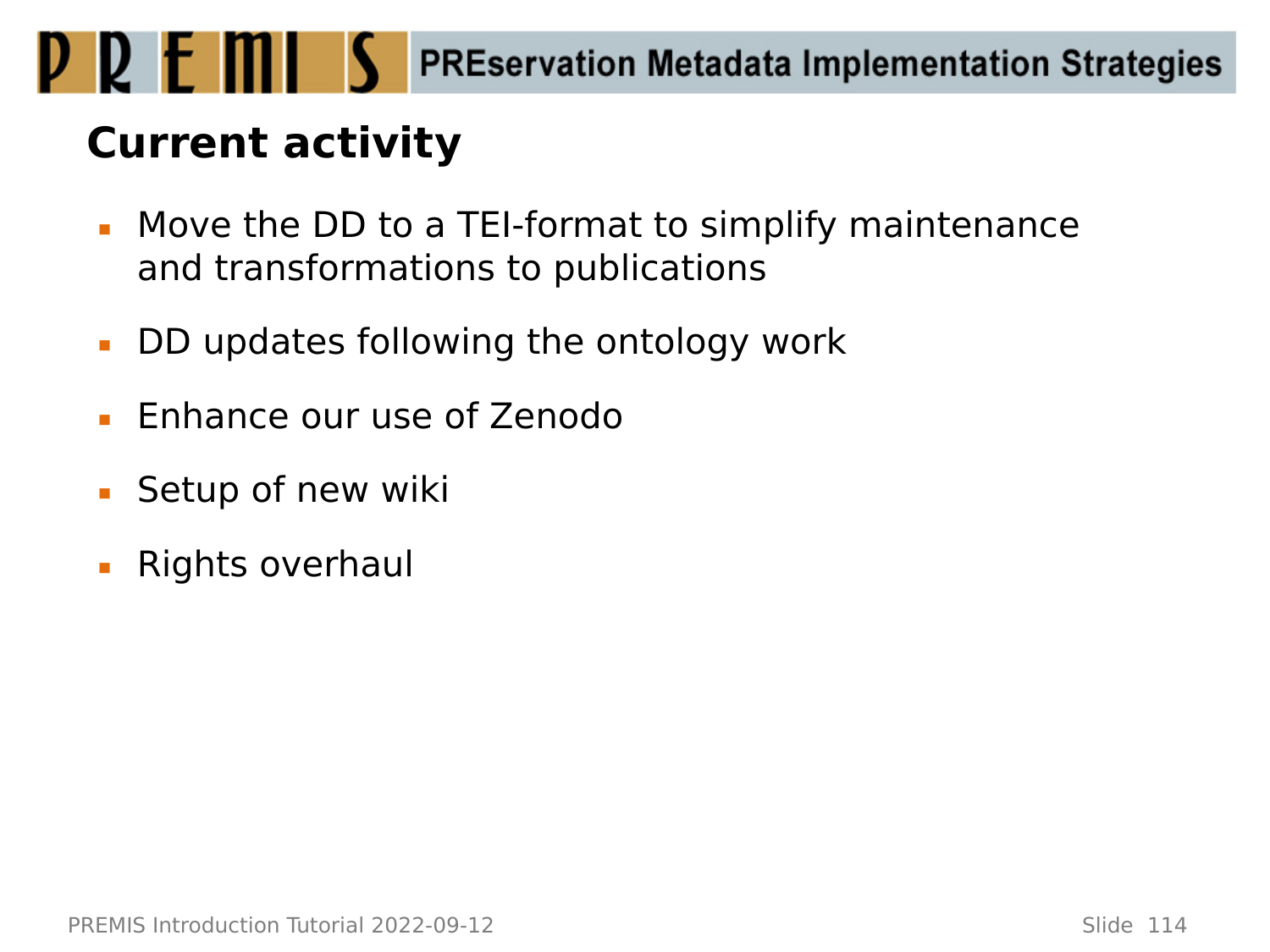

# Current activity
Move the DD to a TEI-format to simplify maintenance and transformations to publications
DD updates following the ontology work
Enhance our use of Zenodo
Setup of new wiki
Rights overhaul